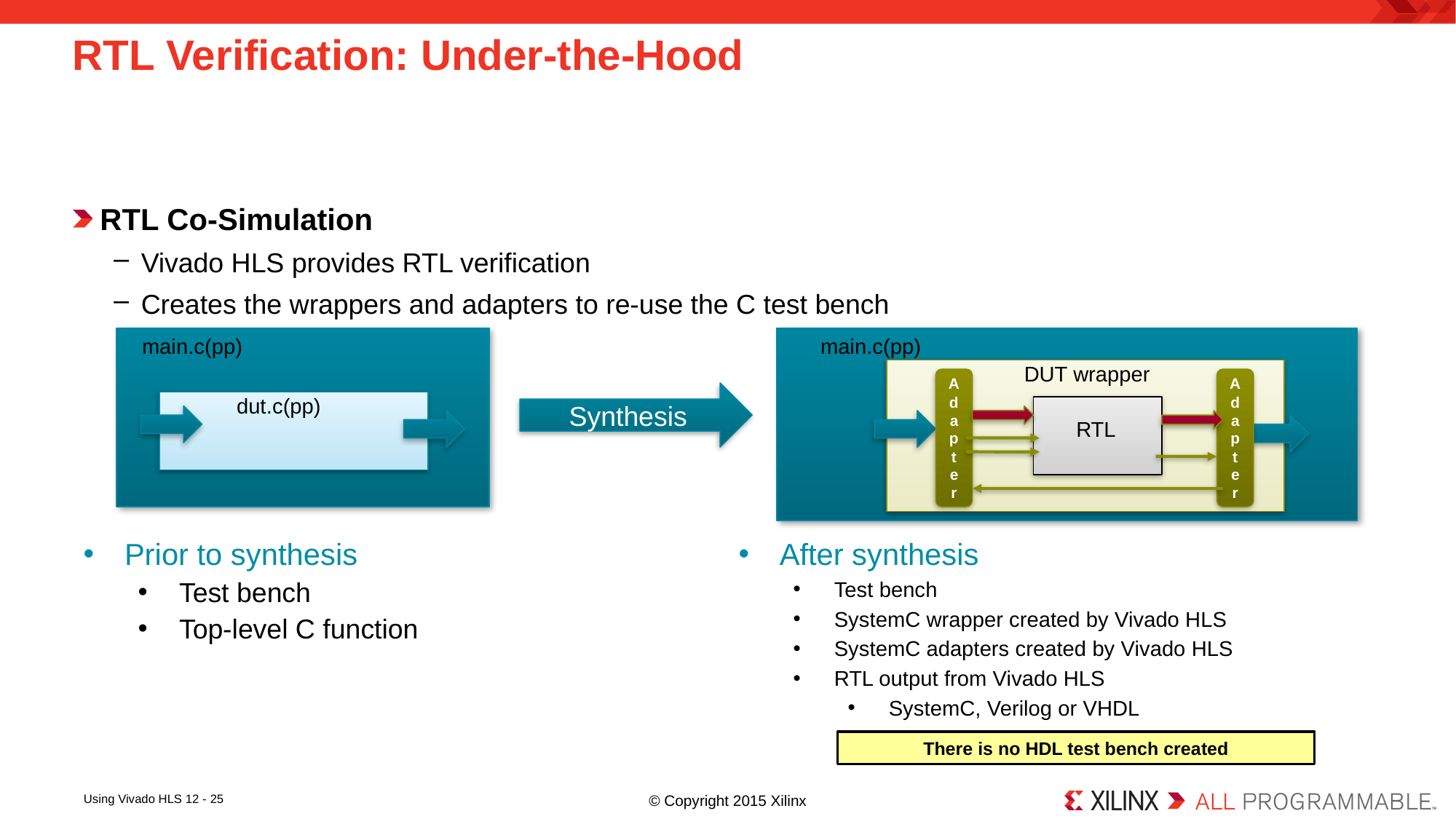

# RTL Verification: Under-the-Hood
RTL Co-Simulation
Vivado HLS provides RTL verification
Creates the wrappers and adapters to re-use the C test bench

main.c(pp)
main.c(pp)
DUT wrapper

Adapter
Adapter
Synthesis
dut.c(pp)

RTL

Prior to synthesis
Test bench
Top-level C function
After synthesis
Test bench
SystemC wrapper created by Vivado HLS
SystemC adapters created by Vivado HLS
RTL output from Vivado HLS
SystemC, Verilog or VHDL

There is no HDL test bench created
12- 25
Using Vivado HLS 12 - 25
© Copyright 2015 Xilinx